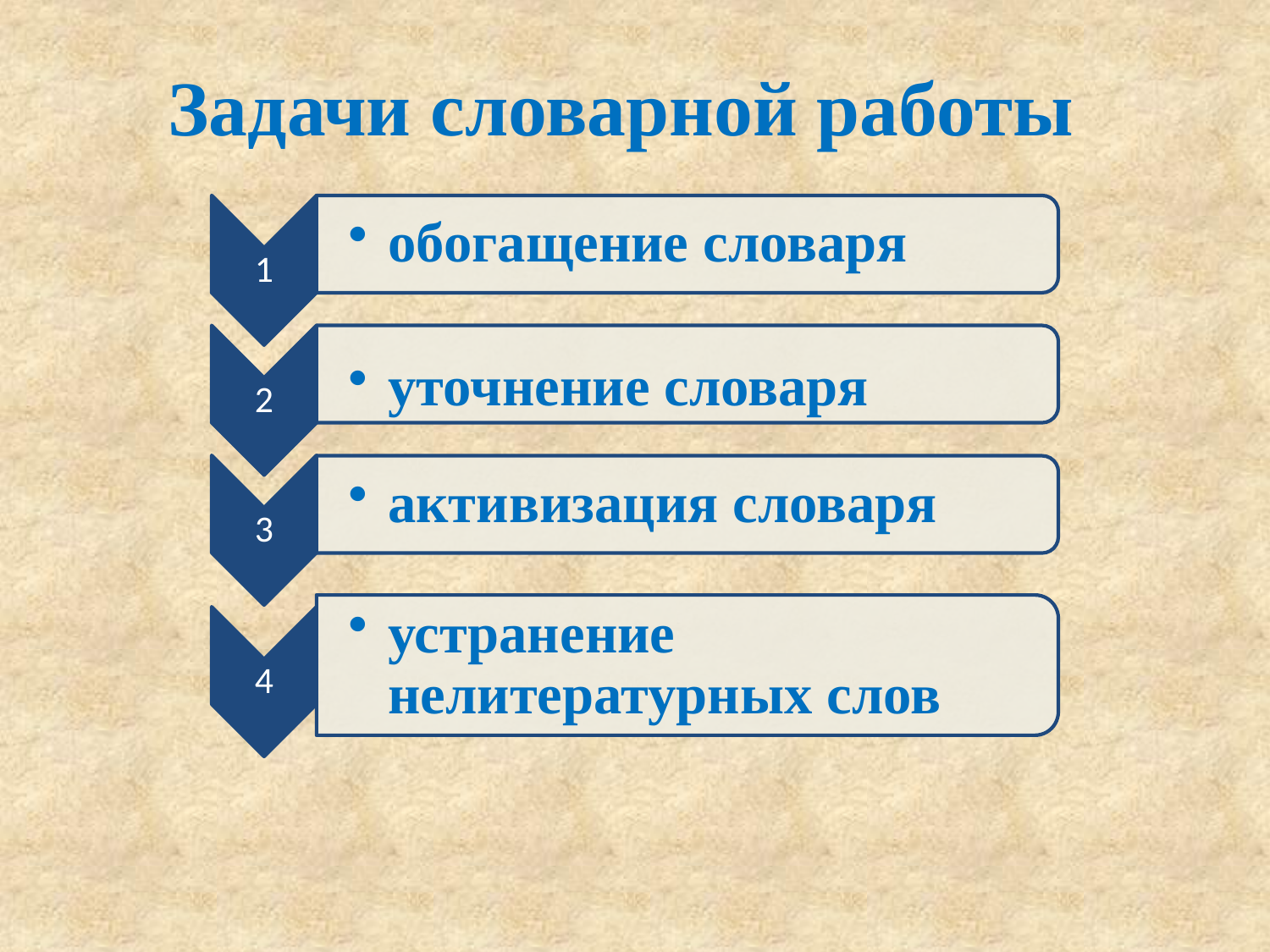

# Задачи словарной работы
1
обогащение словаря
2

уточнение словаря

3
активизация словаря
4
устранение нелитературных слов